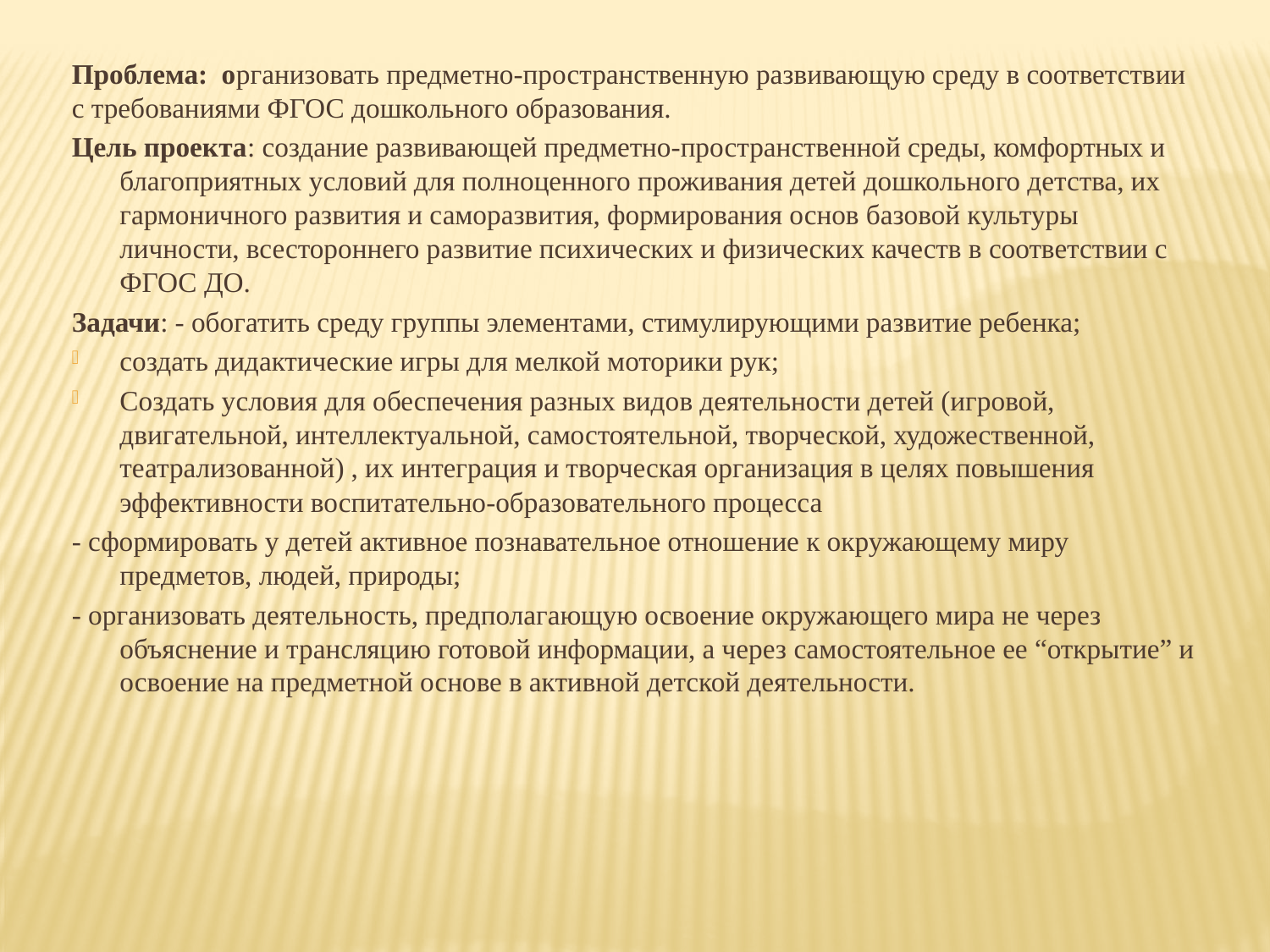

Проблема:  организовать предметно-пространственную развивающую среду в соответствии с требованиями ФГОС дошкольного образования.
Цель проекта: создание развивающей предметно-пространственной среды, комфортных и благоприятных условий для полноценного проживания детей дошкольного детства, их гармоничного развития и саморазвития, формирования основ базовой культуры личности, всестороннего развитие психических и физических качеств в соответствии с ФГОС ДО.
Задачи: - обогатить среду группы элементами, стимулирующими развитие ребенка;
создать дидактические игры для мелкой моторики рук;
Создать условия для обеспечения разных видов деятельности детей (игровой, двигательной, интеллектуальной, самостоятельной, творческой, художественной, театрализованной) , их интеграция и творческая организация в целях повышения эффективности воспитательно-образовательного процесса
- сформировать у детей активное познавательное отношение к окружающему миру предметов, людей, природы;
- организовать деятельность, предполагающую освоение окружающего мира не через объяснение и трансляцию готовой информации, а через самостоятельное ее “открытие” и освоение на предметной основе в активной детской деятельности.